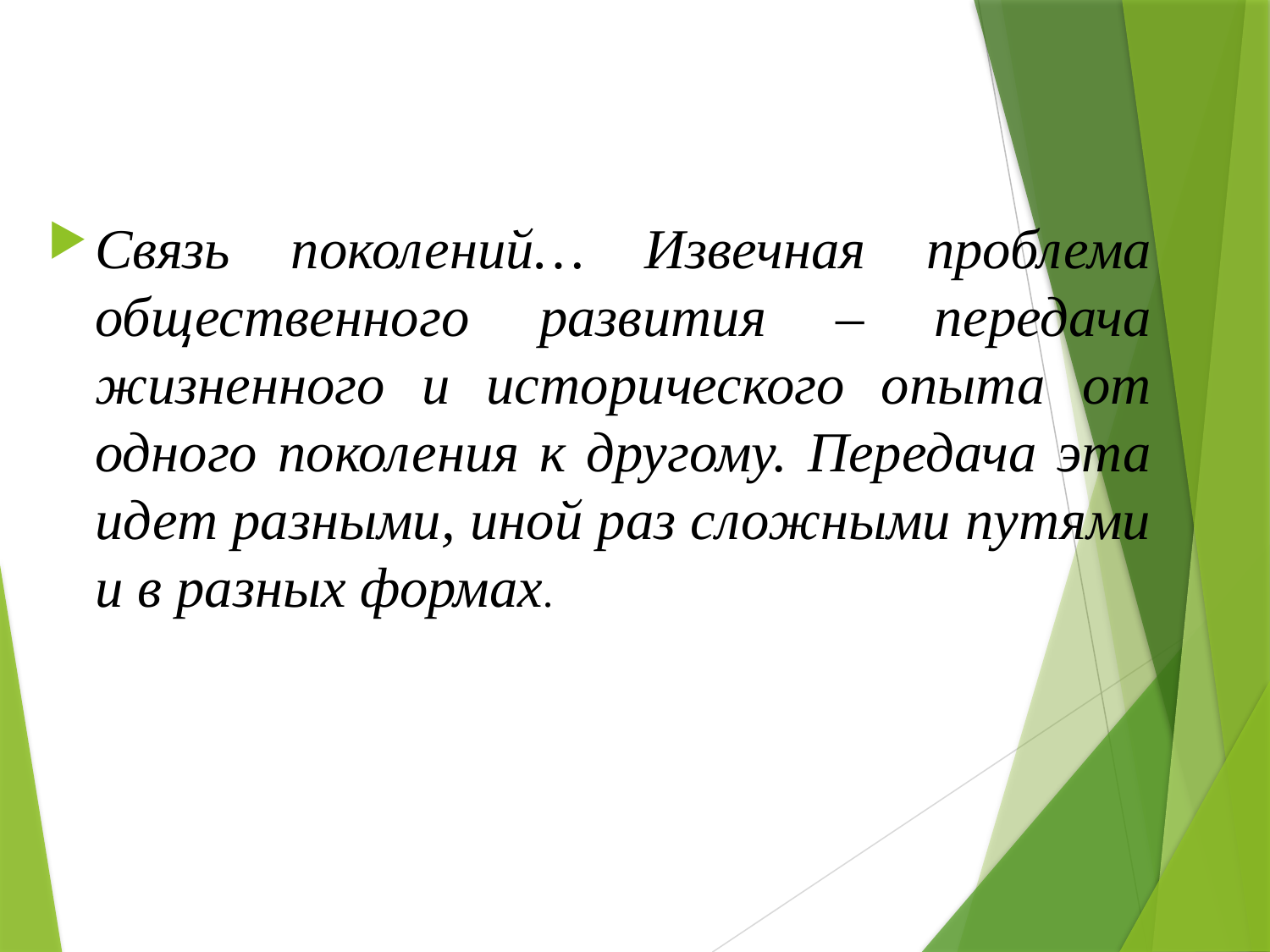

Связь поколений… Извечная проблема общественного развития – передача жизненного и исторического опыта от одного поколения к другому. Передача эта идет разными, иной раз сложными путями и в разных формах.